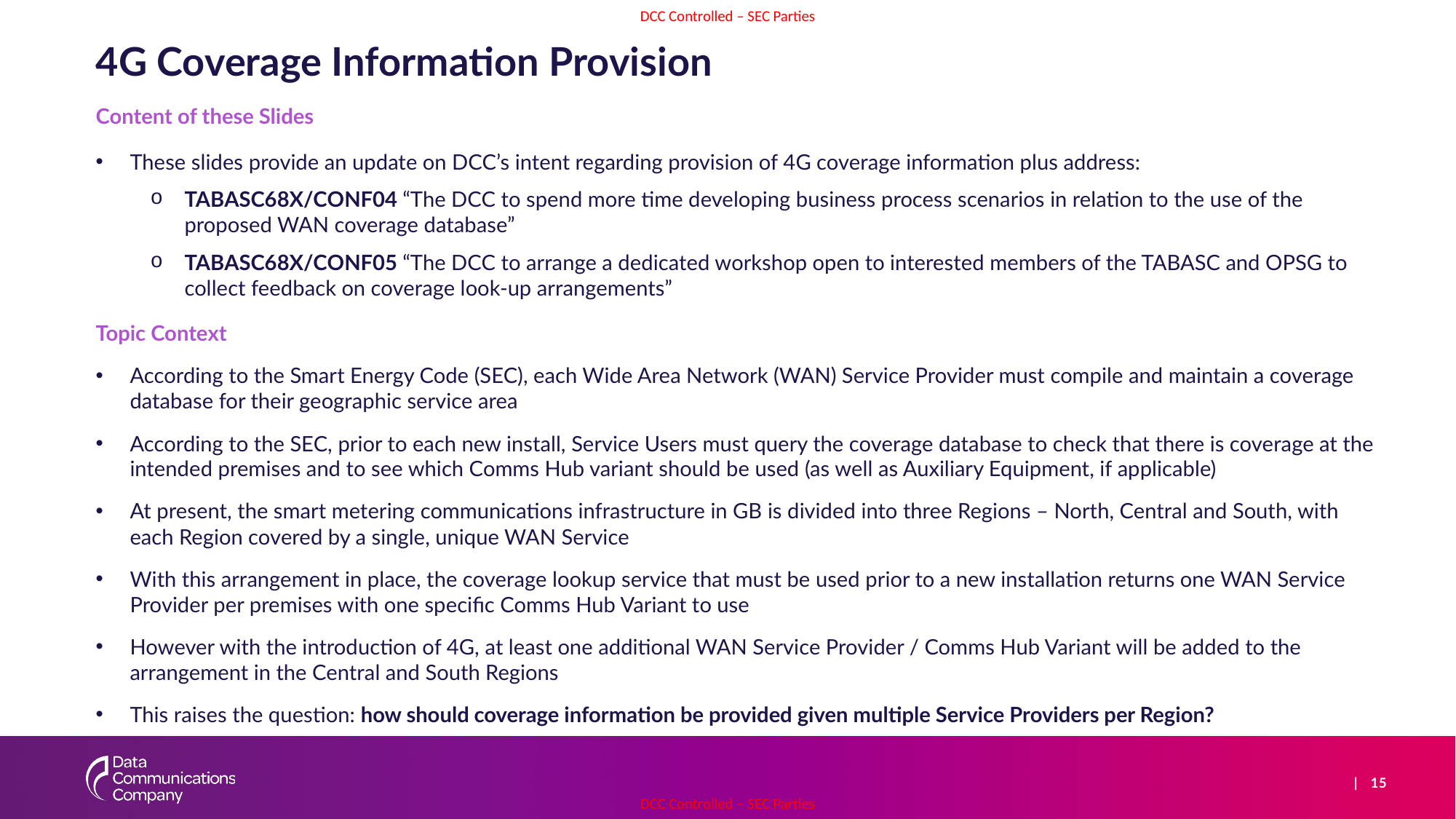

# 4G Coverage Information Provision
Content of these Slides
These slides provide an update on DCC’s intent regarding provision of 4G coverage information plus address:
TABASC68X/CONF04 “The DCC to spend more time developing business process scenarios in relation to the use of the proposed WAN coverage database”
TABASC68X/CONF05 “The DCC to arrange a dedicated workshop open to interested members of the TABASC and OPSG to collect feedback on coverage look-up arrangements”
Topic Context
According to the Smart Energy Code (SEC), each Wide Area Network (WAN) Service Provider must compile and maintain a coverage database for their geographic service area
According to the SEC, prior to each new install, Service Users must query the coverage database to check that there is coverage at the intended premises and to see which Comms Hub variant should be used (as well as Auxiliary Equipment, if applicable)
At present, the smart metering communications infrastructure in GB is divided into three Regions – North, Central and South, with each Region covered by a single, unique WAN Service
With this arrangement in place, the coverage lookup service that must be used prior to a new installation returns one WAN Service Provider per premises with one specific Comms Hub Variant to use
However with the introduction of 4G, at least one additional WAN Service Provider / Comms Hub Variant will be added to the arrangement in the Central and South Regions
This raises the question: how should coverage information be provided given multiple Service Providers per Region?